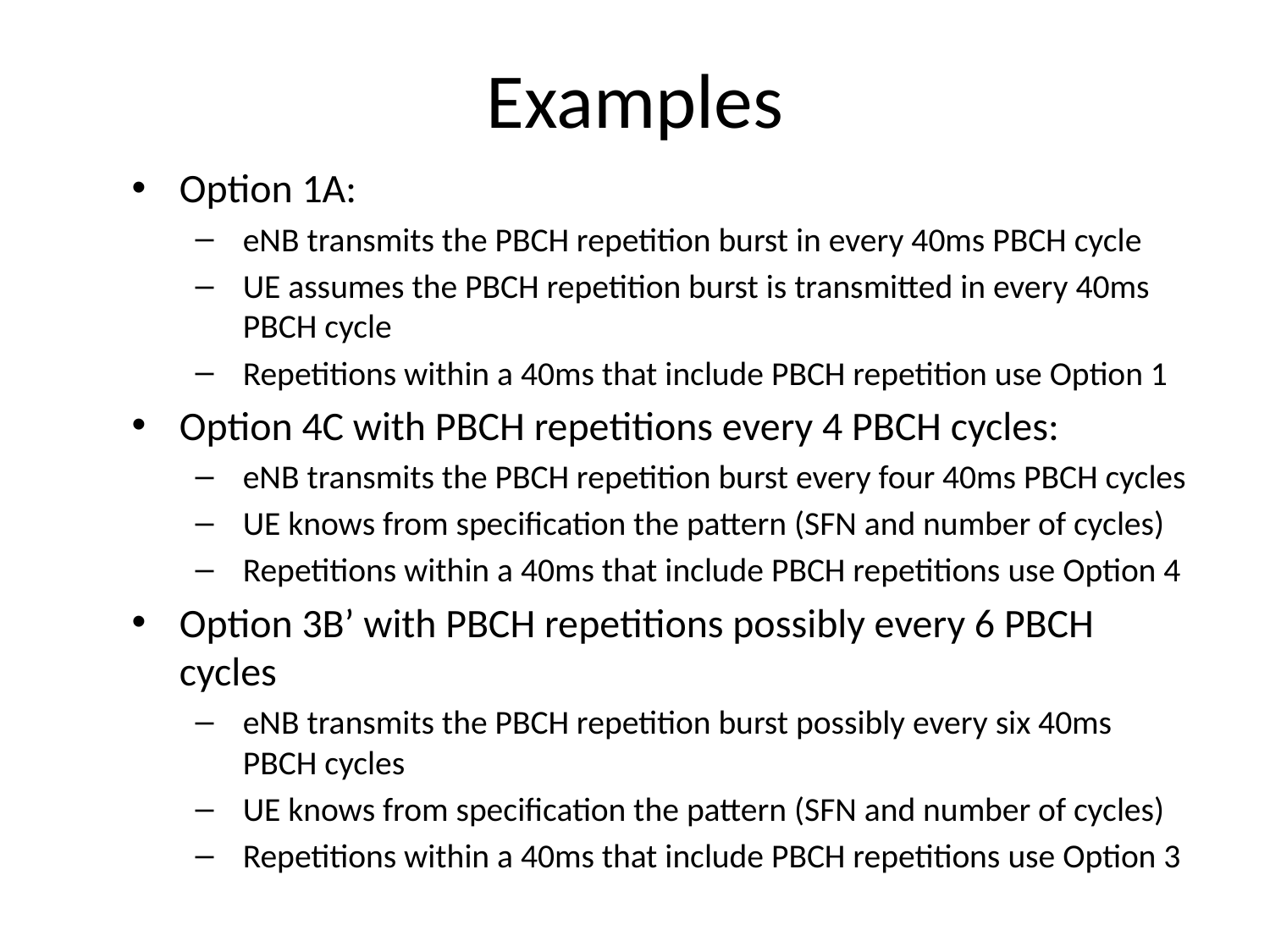

# Examples
Option 1A:
eNB transmits the PBCH repetition burst in every 40ms PBCH cycle
UE assumes the PBCH repetition burst is transmitted in every 40ms PBCH cycle
Repetitions within a 40ms that include PBCH repetition use Option 1
Option 4C with PBCH repetitions every 4 PBCH cycles:
eNB transmits the PBCH repetition burst every four 40ms PBCH cycles
UE knows from specification the pattern (SFN and number of cycles)
Repetitions within a 40ms that include PBCH repetitions use Option 4
Option 3B’ with PBCH repetitions possibly every 6 PBCH cycles
eNB transmits the PBCH repetition burst possibly every six 40ms PBCH cycles
UE knows from specification the pattern (SFN and number of cycles)
Repetitions within a 40ms that include PBCH repetitions use Option 3